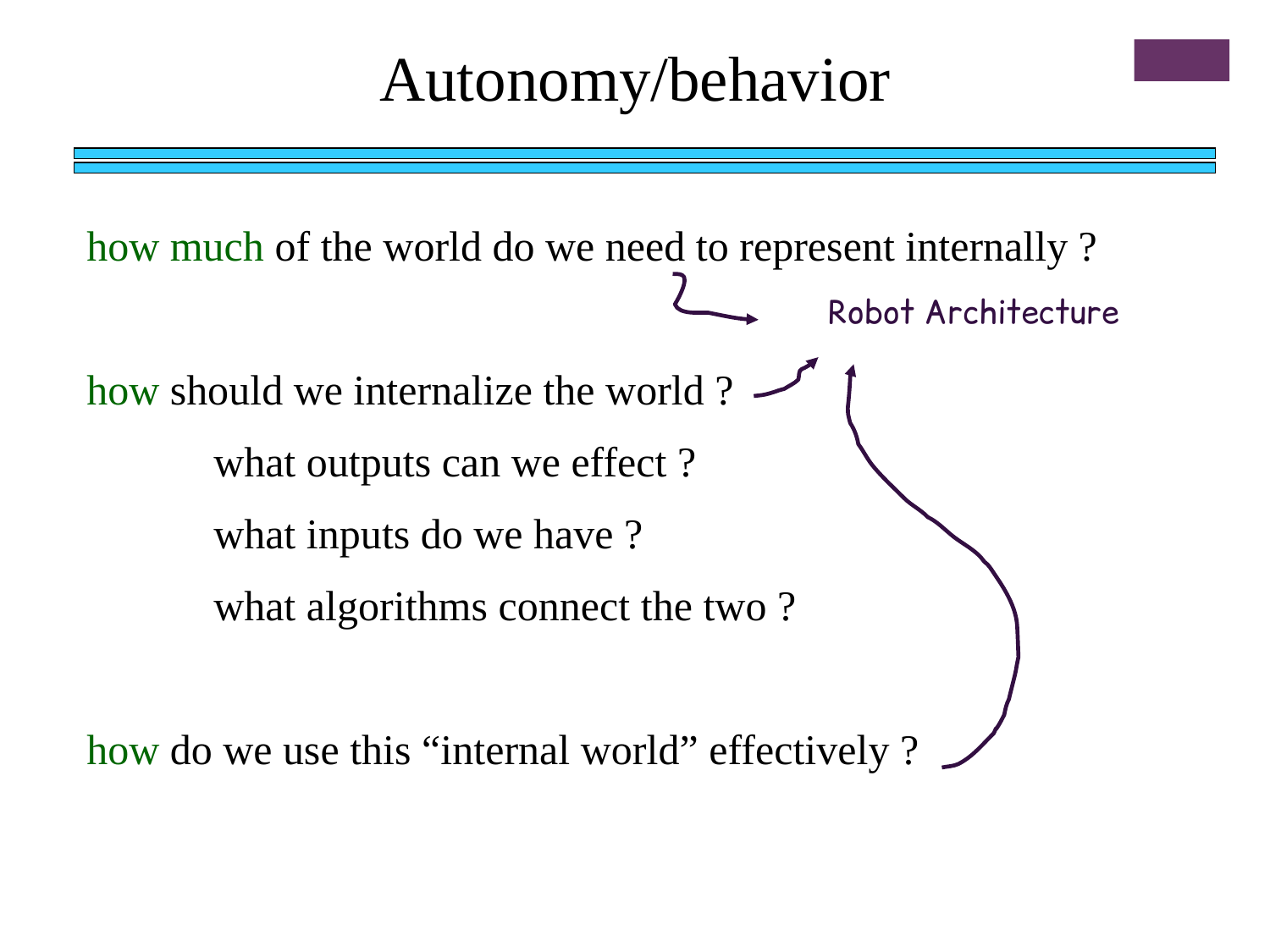

Autonomy/behavior

how much of the world do we need to represent internally ?

how should we internalize the world ?
	what outputs can we effect ?
	what inputs do we have ?
	what algorithms connect the two ?

how do we use this “internal world” effectively ?

Robot Architecture